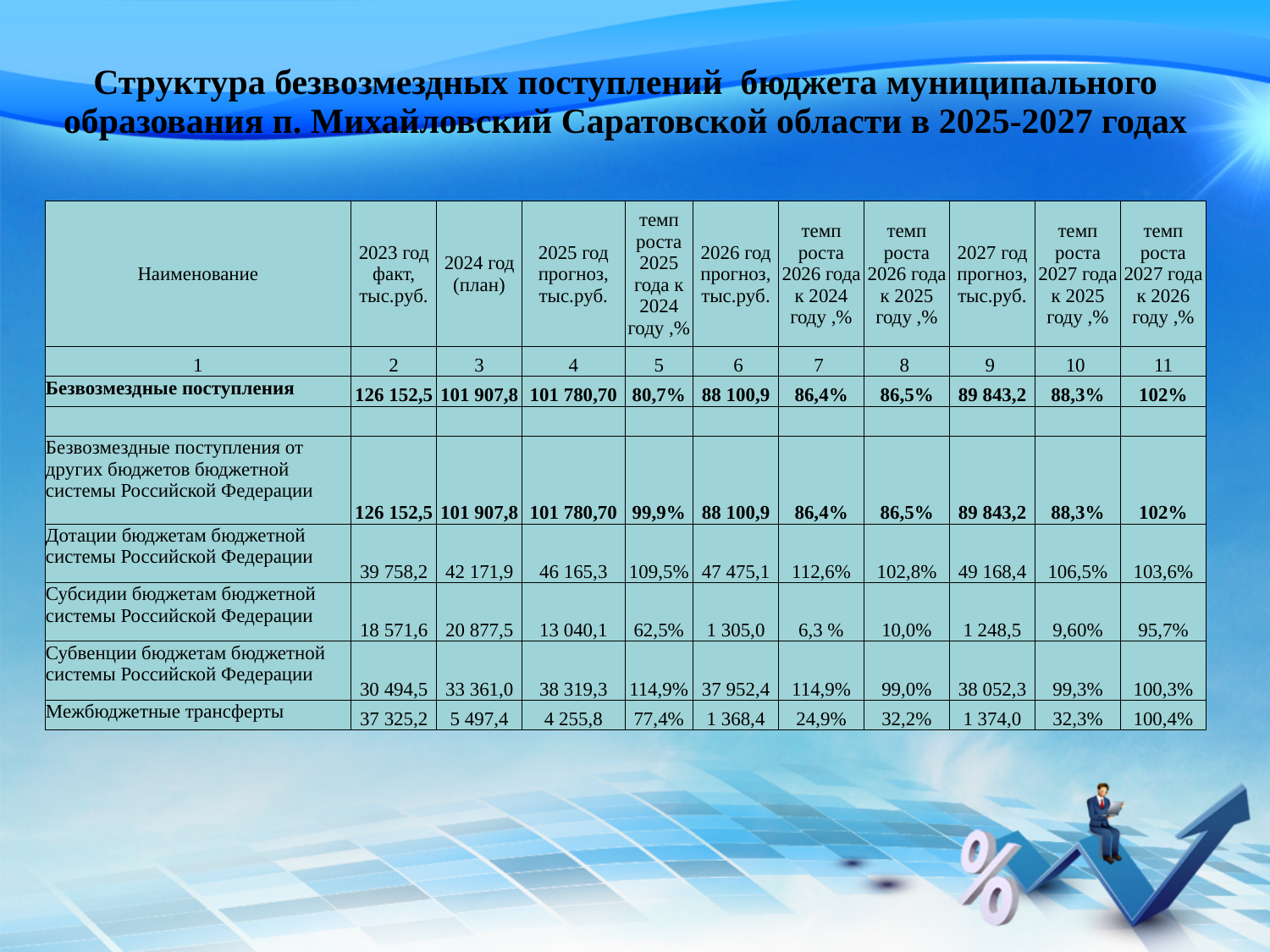

| Структура безвозмездных поступлений бюджета муниципального образования п. Михайловский Саратовской области в 2025-2027 годах |  |  |  |  |  |  |  |  |  |  |
| --- | --- | --- | --- | --- | --- | --- | --- | --- | --- | --- |
|  |  |  |  |  |  |  |  |  |  |  |
| Наименование | 2023 год факт, тыс.руб. | 2024 год (план) | 2025 год прогноз, тыс.руб. | темп роста 2025 года к 2024 году ,% | 2026 год прогноз, тыс.руб. | темп роста 2026 года к 2024 году ,% | темп роста 2026 года к 2025 году ,% | 2027 год прогноз, тыс.руб. | темп роста 2027 года к 2025 году ,% | темп роста 2027 года к 2026 году ,% |
| 1 | 2 | 3 | 4 | 5 | 6 | 7 | 8 | 9 | 10 | 11 |
| Безвозмездные поступления | 126 152,5 | 101 907,8 | 101 780,70 | 80,7% | 88 100,9 | 86,4% | 86,5% | 89 843,2 | 88,3% | 102% |
|  |  |  |  |  |  |  |  |  |  |  |
| Безвозмездные поступления от других бюджетов бюджетной системы Российской Федерации | 126 152,5 | 101 907,8 | 101 780,70 | 99,9% | 88 100,9 | 86,4% | 86,5% | 89 843,2 | 88,3% | 102% |
| Дотации бюджетам бюджетной системы Российской Федерации | 39 758,2 | 42 171,9 | 46 165,3 | 109,5% | 47 475,1 | 112,6% | 102,8% | 49 168,4 | 106,5% | 103,6% |
| Субсидии бюджетам бюджетной системы Российской Федерации | 18 571,6 | 20 877,5 | 13 040,1 | 62,5% | 1 305,0 | 6,3 % | 10,0% | 1 248,5 | 9,60% | 95,7% |
| Субвенции бюджетам бюджетной системы Российской Федерации | 30 494,5 | 33 361,0 | 38 319,3 | 114,9% | 37 952,4 | 114,9% | 99,0% | 38 052,3 | 99,3% | 100,3% |
| Межбюджетные трансферты | 37 325,2 | 5 497,4 | 4 255,8 | 77,4% | 1 368,4 | 24,9% | 32,2% | 1 374,0 | 32,3% | 100,4% |